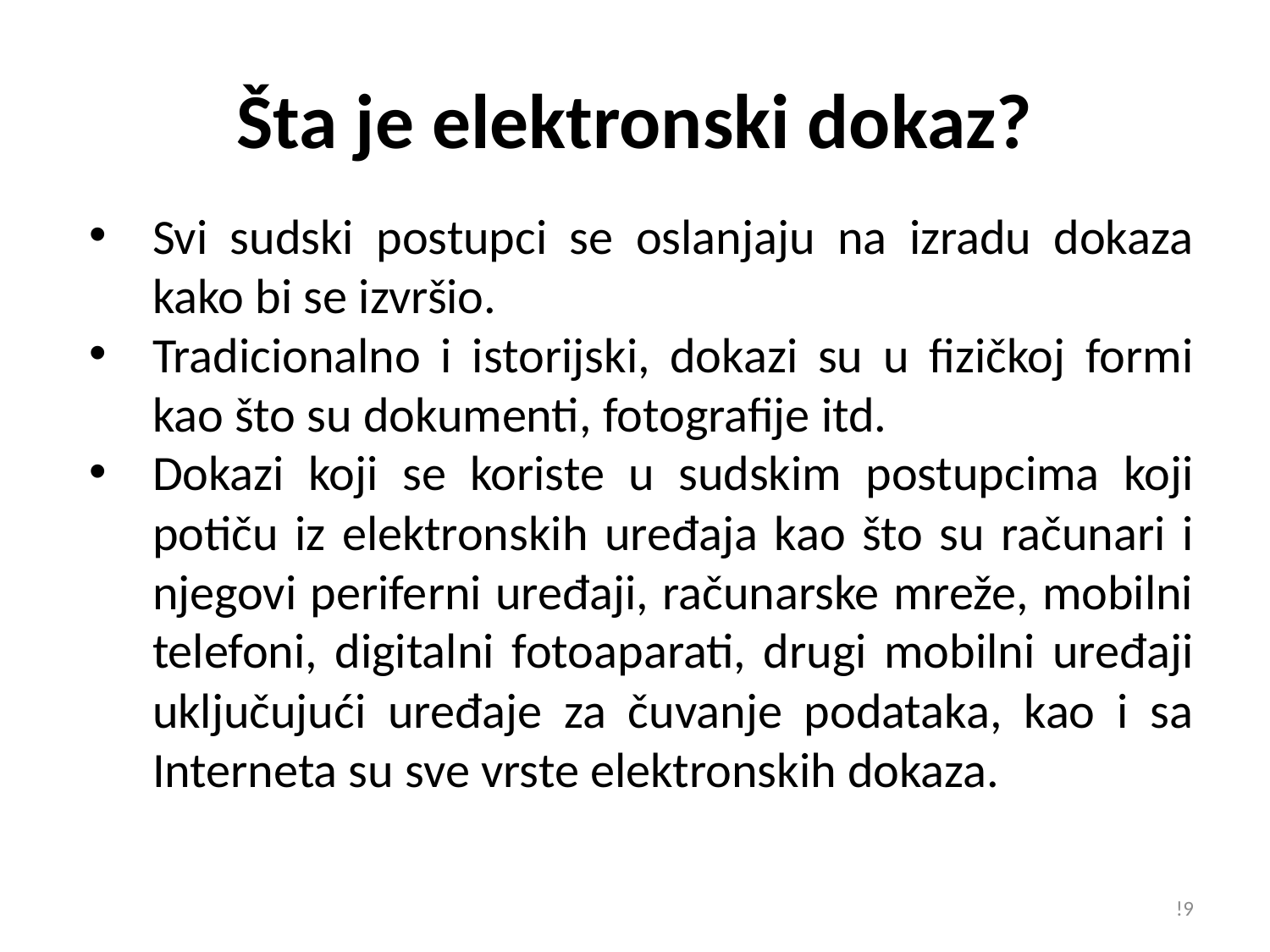

# Šta je elektronski dokaz?
Svi sudski postupci se oslanjaju na izradu dokaza kako bi se izvršio.
Tradicionalno i istorijski, dokazi su u fizičkoj formi kao što su dokumenti, fotografije itd.
Dokazi koji se koriste u sudskim postupcima koji potiču iz elektronskih uređaja kao što su računari i njegovi periferni uređaji, računarske mreže, mobilni telefoni, digitalni fotoaparati, drugi mobilni uređaji uključujući uređaje za čuvanje podataka, kao i sa Interneta su sve vrste elektronskih dokaza.
!9